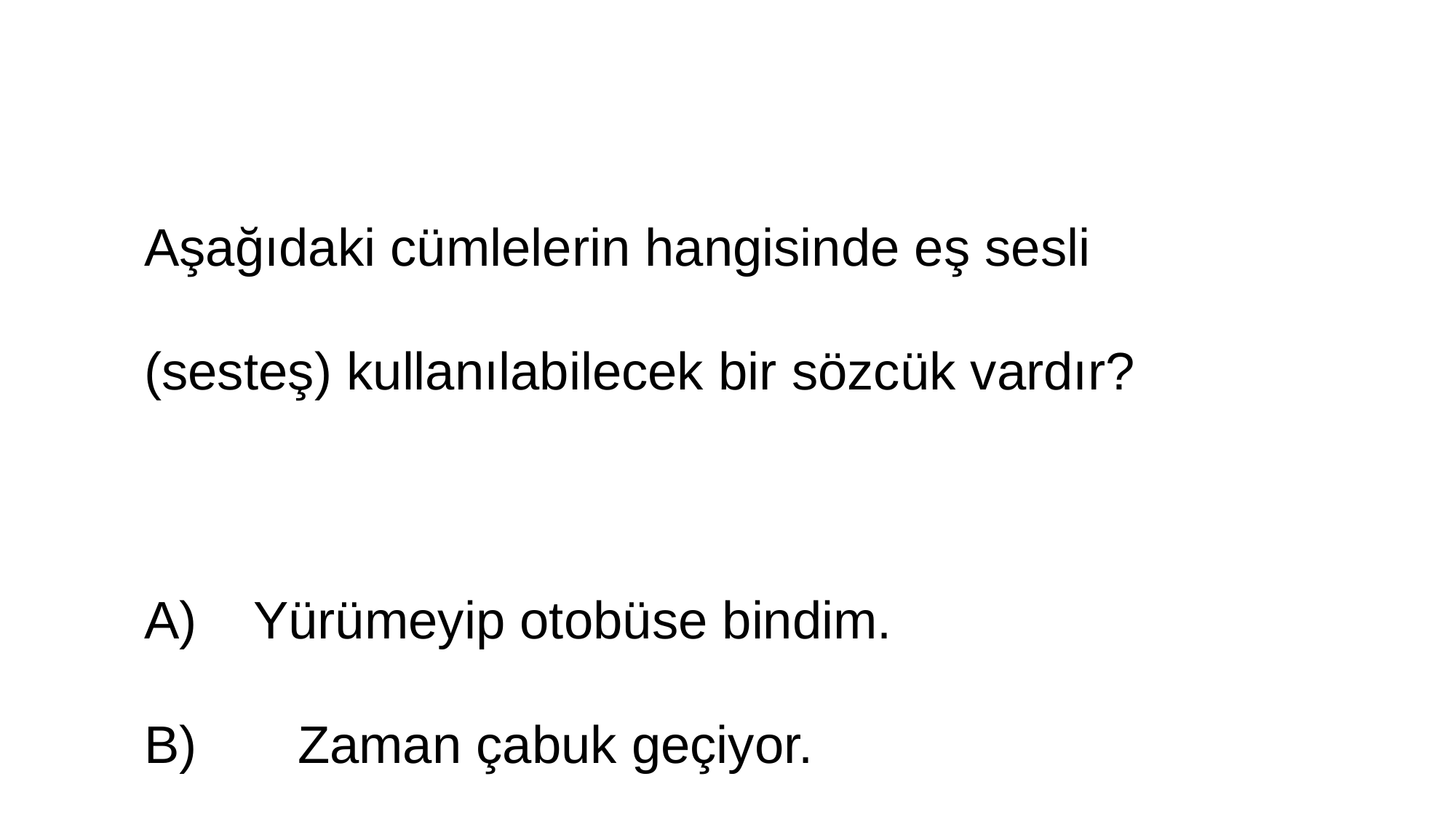

Aşağıdaki cümlelerin hangisinde eş sesli
(sesteş) kullanılabilecek bir sözcük vardır?

A)	Yürümeyip otobüse bindim.
B)	   Zaman çabuk geçiyor.
C)	Şiirlerinde toplumsal sorunları anlatır.
D)	Tatilde Didim'e gidiyoruz.